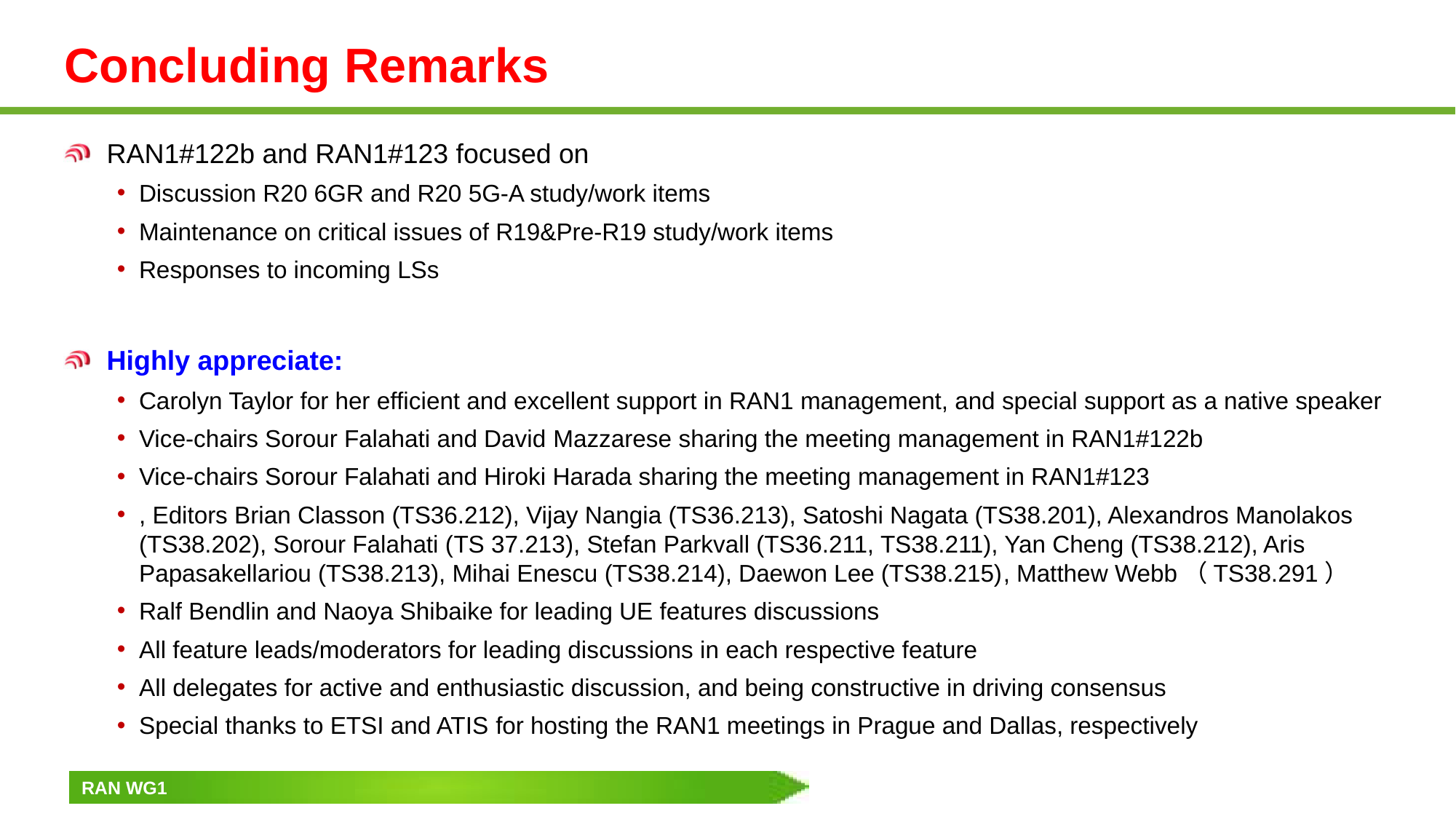

# Concluding Remarks
RAN1#122b and RAN1#123 focused on
Discussion R20 6GR and R20 5G-A study/work items
Maintenance on critical issues of R19&Pre-R19 study/work items
Responses to incoming LSs

Highly appreciate:
Carolyn Taylor for her efficient and excellent support in RAN1 management, and special support as a native speaker
Vice-chairs Sorour Falahati and David Mazzarese sharing the meeting management in RAN1#122b
Vice-chairs Sorour Falahati and Hiroki Harada sharing the meeting management in RAN1#123
, Editors Brian Classon (TS36.212), Vijay Nangia (TS36.213), Satoshi Nagata (TS38.201), Alexandros Manolakos (TS38.202), Sorour Falahati (TS 37.213), Stefan Parkvall (TS36.211, TS38.211), Yan Cheng (TS38.212), Aris Papasakellariou (TS38.213), Mihai Enescu (TS38.214), Daewon Lee (TS38.215), Matthew Webb（TS38.291）
Ralf Bendlin and Naoya Shibaike for leading UE features discussions
All feature leads/moderators for leading discussions in each respective feature
All delegates for active and enthusiastic discussion, and being constructive in driving consensus
Special thanks to ETSI and ATIS for hosting the RAN1 meetings in Prague and Dallas, respectively